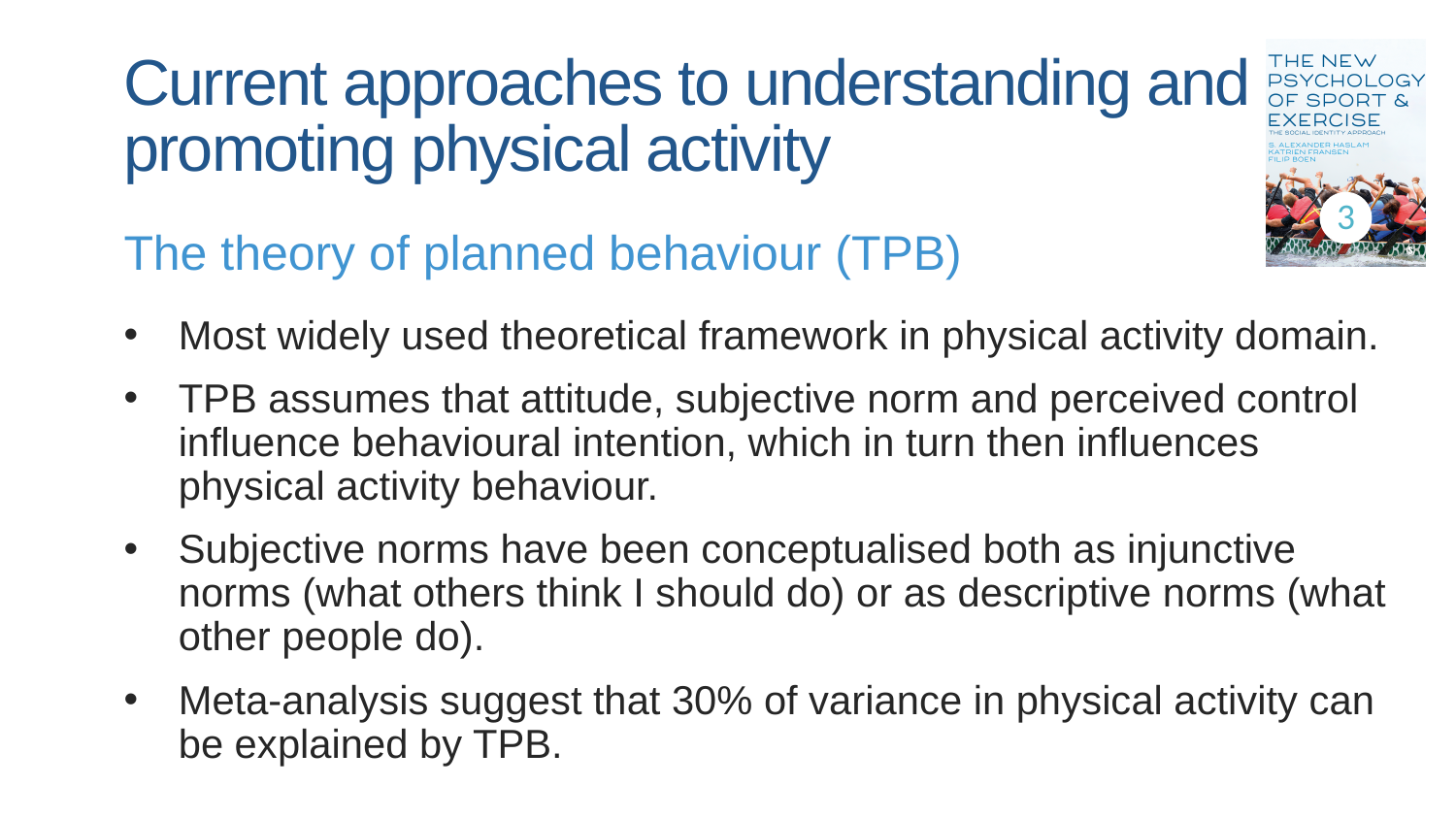

# Current approaches to understanding and promoting physical activity
3
The theory of planned behaviour (TPB)
Most widely used theoretical framework in physical activity domain.
TPB assumes that attitude, subjective norm and perceived control influence behavioural intention, which in turn then influences physical activity behaviour.
Subjective norms have been conceptualised both as injunctive norms (what others think I should do) or as descriptive norms (what other people do).
Meta-analysis suggest that 30% of variance in physical activity can be explained by TPB.